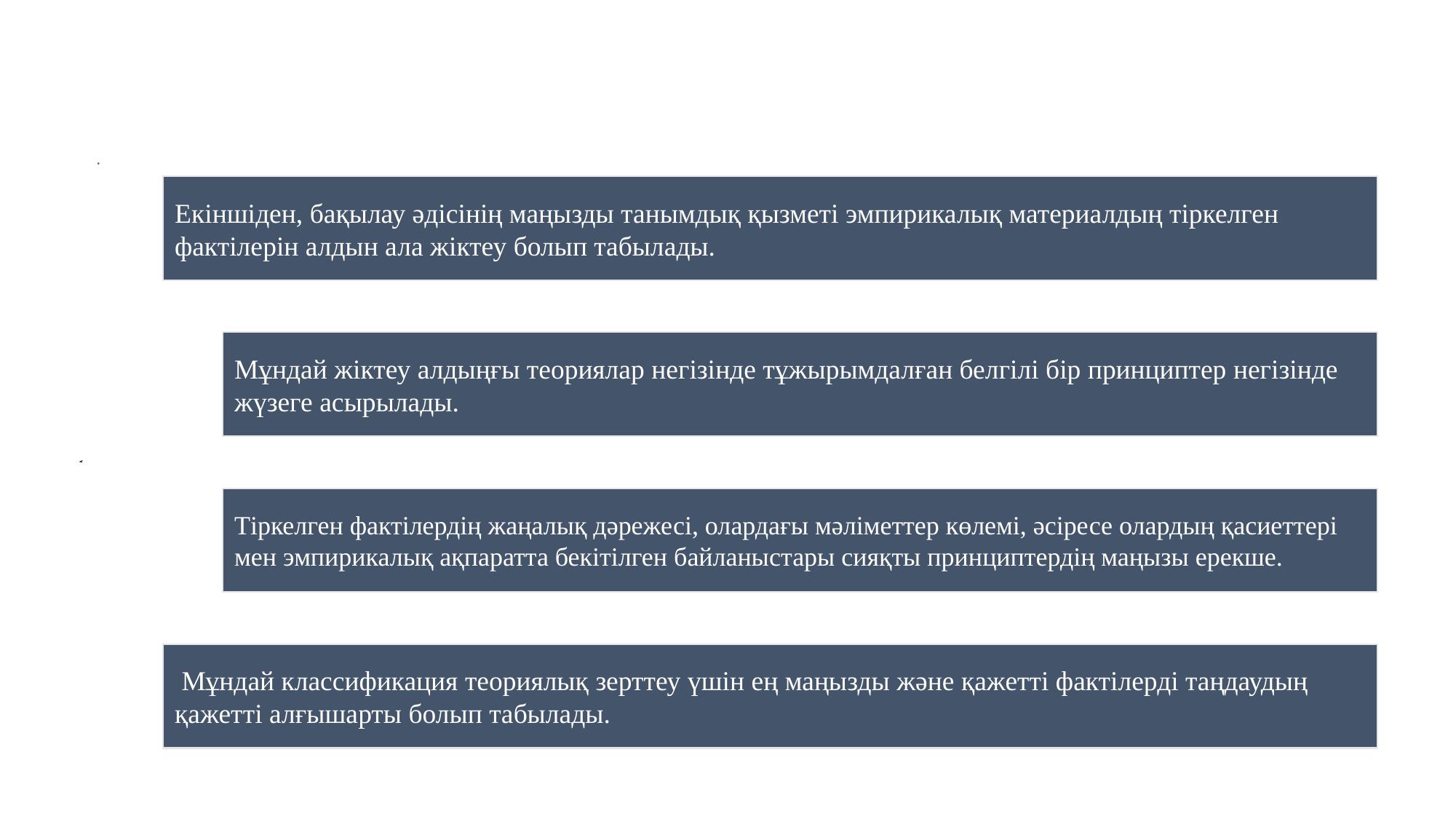

Екіншіден, бақылау әдісінің маңызды танымдық қызметі эмпирикалық материалдың тіркелген фактілерін алдын ала жіктеу болып табылады.
Мұндай жіктеу алдыңғы теориялар негізінде тұжырымдалған белгілі бір принциптер негізінде жүзеге асырылады.
Тіркелген фактілердің жаңалық дәрежесі, олардағы мәліметтер көлемі, әсіресе олардың қасиеттері мен эмпирикалық ақпаратта бекітілген байланыстары сияқты принциптердің маңызы ерекше.
 Мұндай классификация теориялық зерттеу үшін ең маңызды және қажетті фактілерді таңдаудың қажетті алғышарты болып табылады.